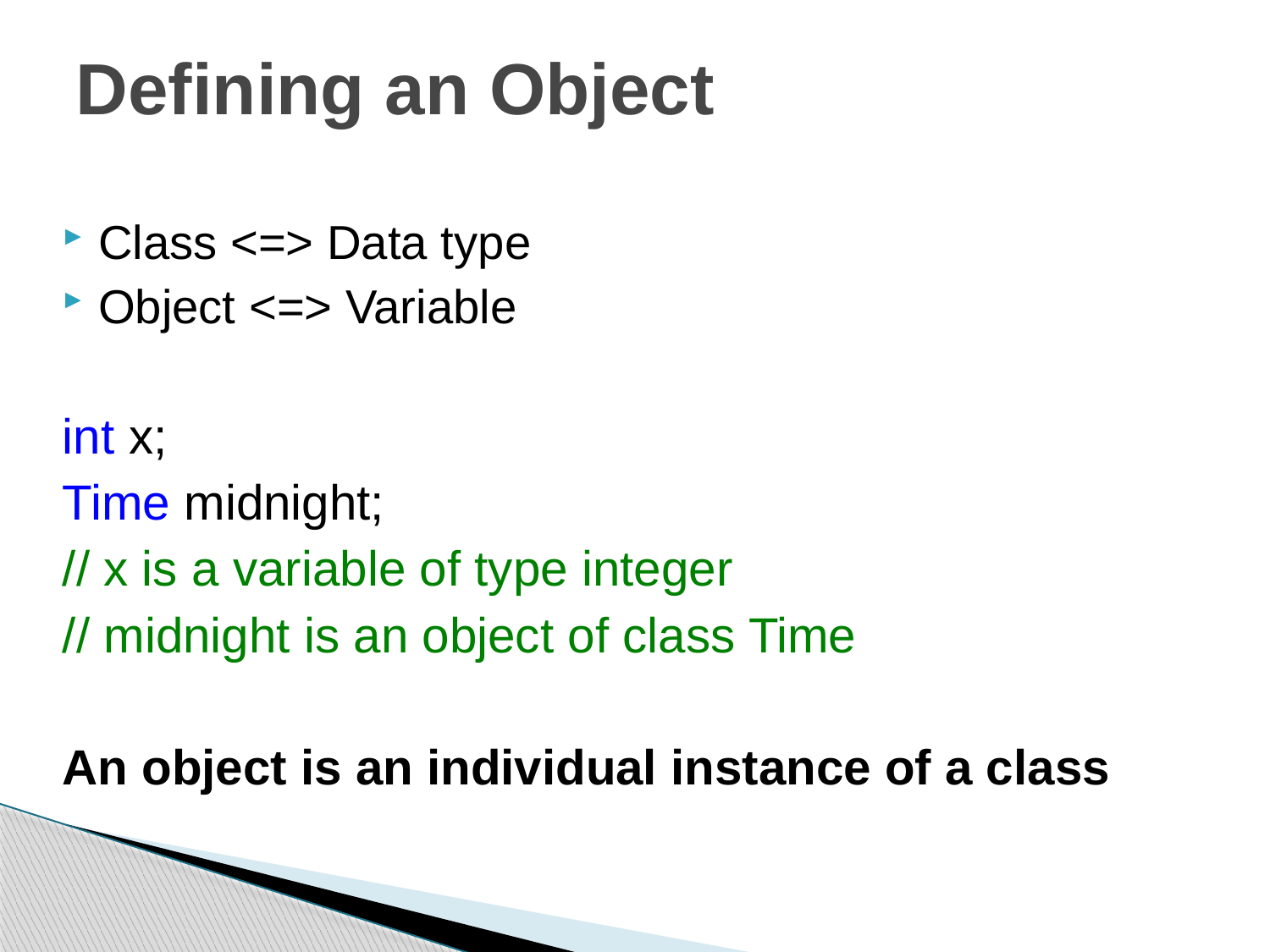

# Defining an Object
Class <=> Data type
Object <=> Variable

int x;
Time midnight;
// x is a variable of type integer
// midnight is an object of class Time

An object is an individual instance of a class